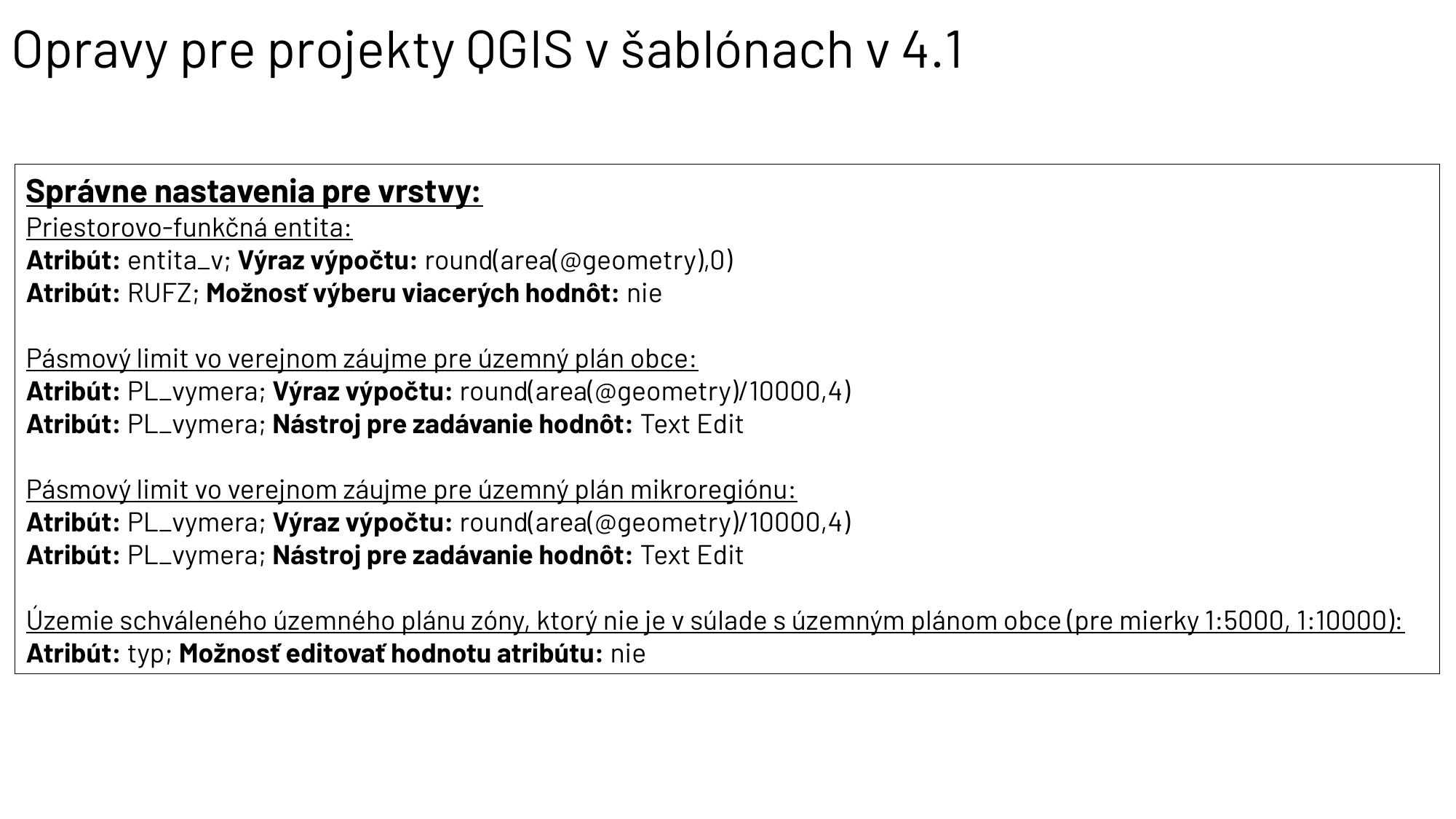

# Opravy pre projekty QGIS v šablónach v 4.1
Správne nastavenia pre vrstvy:
Priestorovo-funkčná entita:
Atribút: entita_v; Výraz výpočtu: round(area(@geometry),0)
Atribút: RUFZ; Možnosť výberu viacerých hodnôt: nie

Pásmový limit vo verejnom záujme pre územný plán obce:
Atribút: PL_vymera; Výraz výpočtu: round(area(@geometry)/10000,4)
Atribút: PL_vymera; Nástroj pre zadávanie hodnôt: Text Edit

Pásmový limit vo verejnom záujme pre územný plán mikroregiónu:
Atribút: PL_vymera; Výraz výpočtu: round(area(@geometry)/10000,4)
Atribút: PL_vymera; Nástroj pre zadávanie hodnôt: Text Edit

Územie schváleného územného plánu zóny, ktorý nie je v súlade s územným plánom obce (pre mierky 1:5000, 1:10000):
Atribút: typ; Možnosť editovať hodnotu atribútu: nie